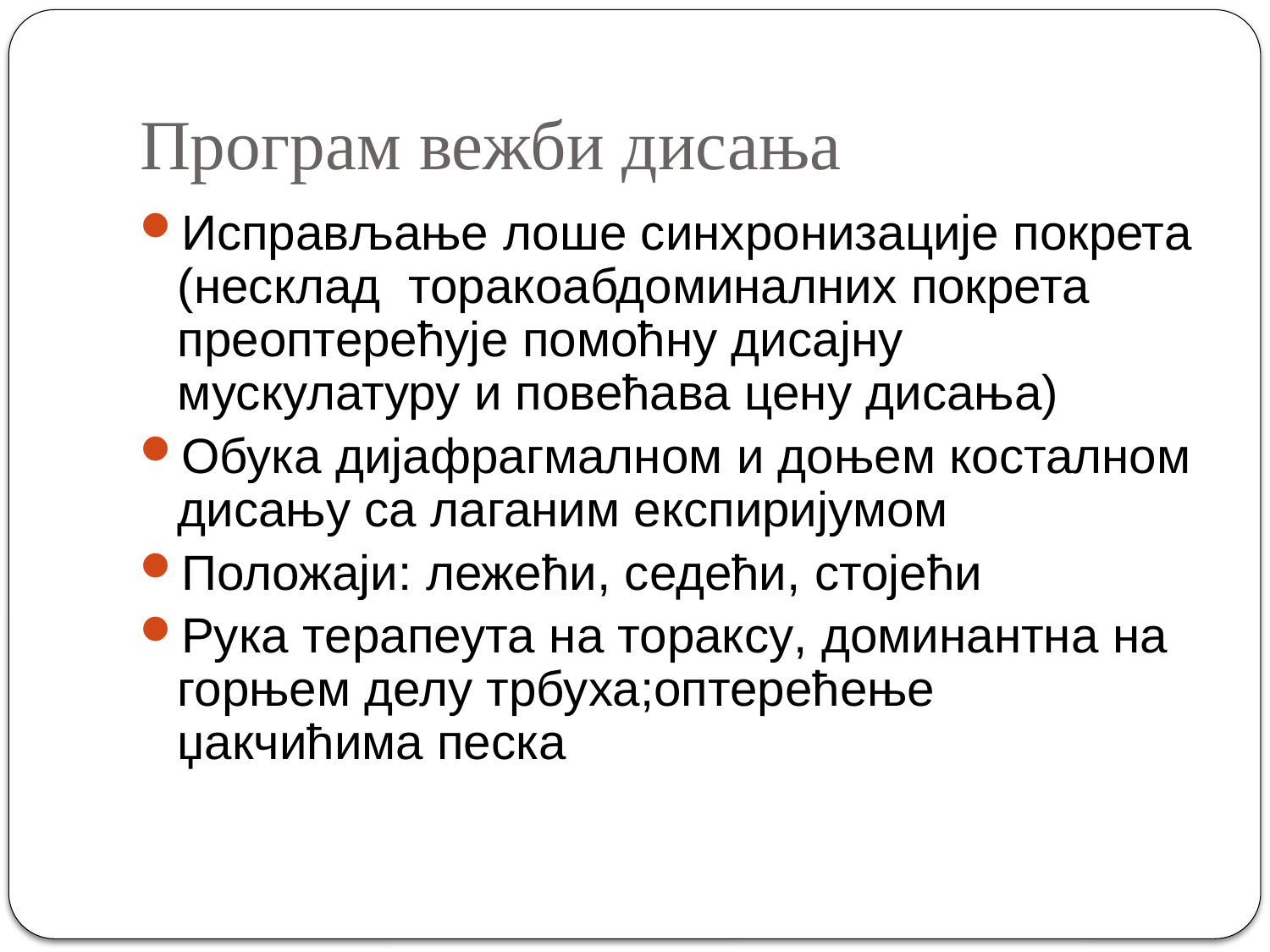

# Програм вежби дисања
Исправљање лоше синхронизације покрета (несклад  торакоабдоминалних покрета преоптерећује помоћну дисајну мускулатуру и повећава цену дисања)
Обука дијафрагмалном и доњем косталном дисању са лаганим експиријумом
Положаји: лежећи, седећи, стојећи
Рука терапеута на тораксу, доминантна на горњем делу трбуха;оптерећење џакчићима песка